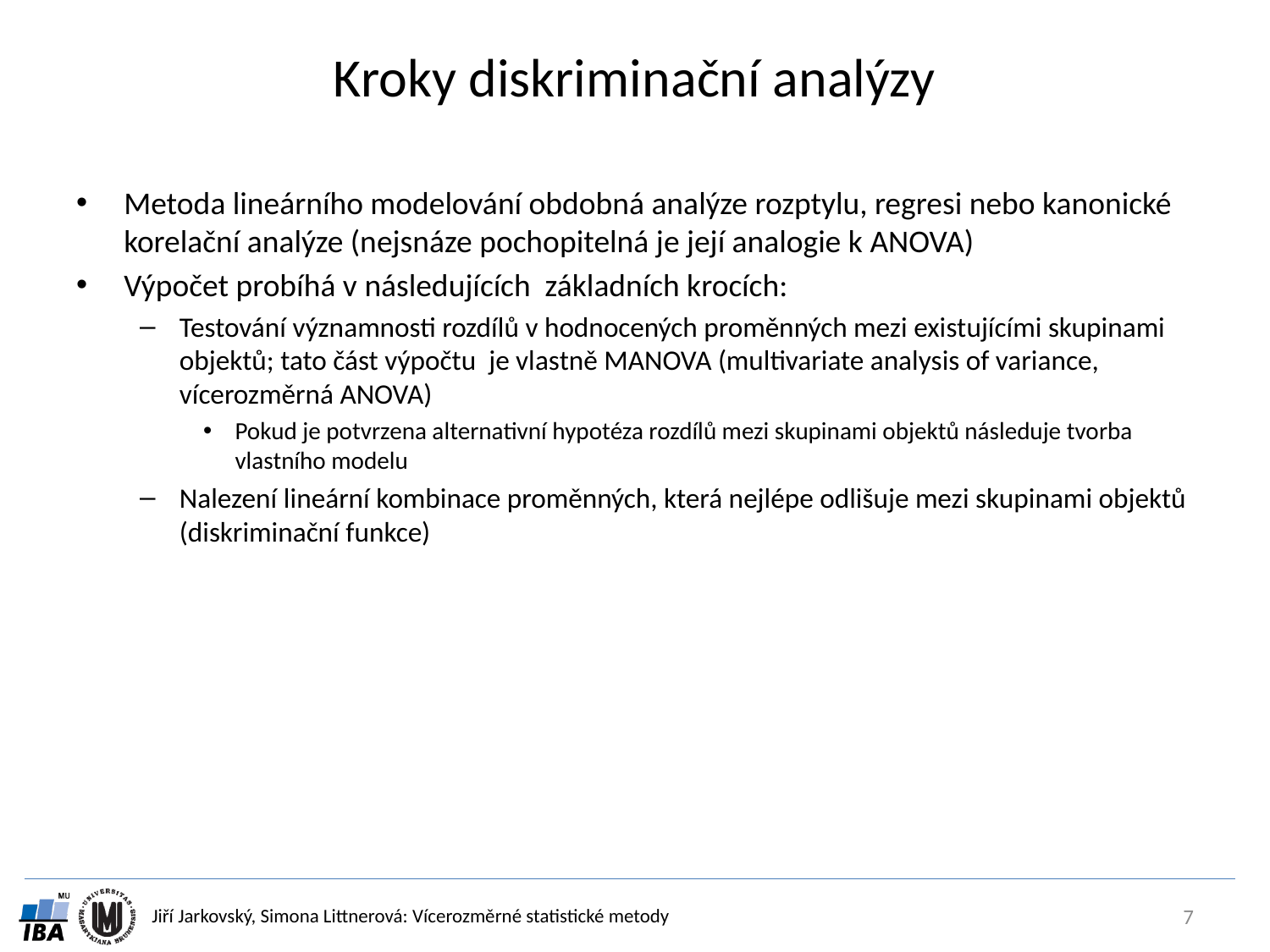

# Kroky diskriminační analýzy
Metoda lineárního modelování obdobná analýze rozptylu, regresi nebo kanonické korelační analýze (nejsnáze pochopitelná je její analogie k ANOVA)
Výpočet probíhá v následujících  základních krocích:
Testování významnosti rozdílů v hodnocených proměnných mezi existujícími skupinami objektů; tato část výpočtu  je vlastně MANOVA (multivariate analysis of variance, vícerozměrná ANOVA)
Pokud je potvrzena alternativní hypotéza rozdílů mezi skupinami objektů následuje tvorba vlastního modelu
Nalezení lineární kombinace proměnných, která nejlépe odlišuje mezi skupinami objektů (diskriminační funkce)

7